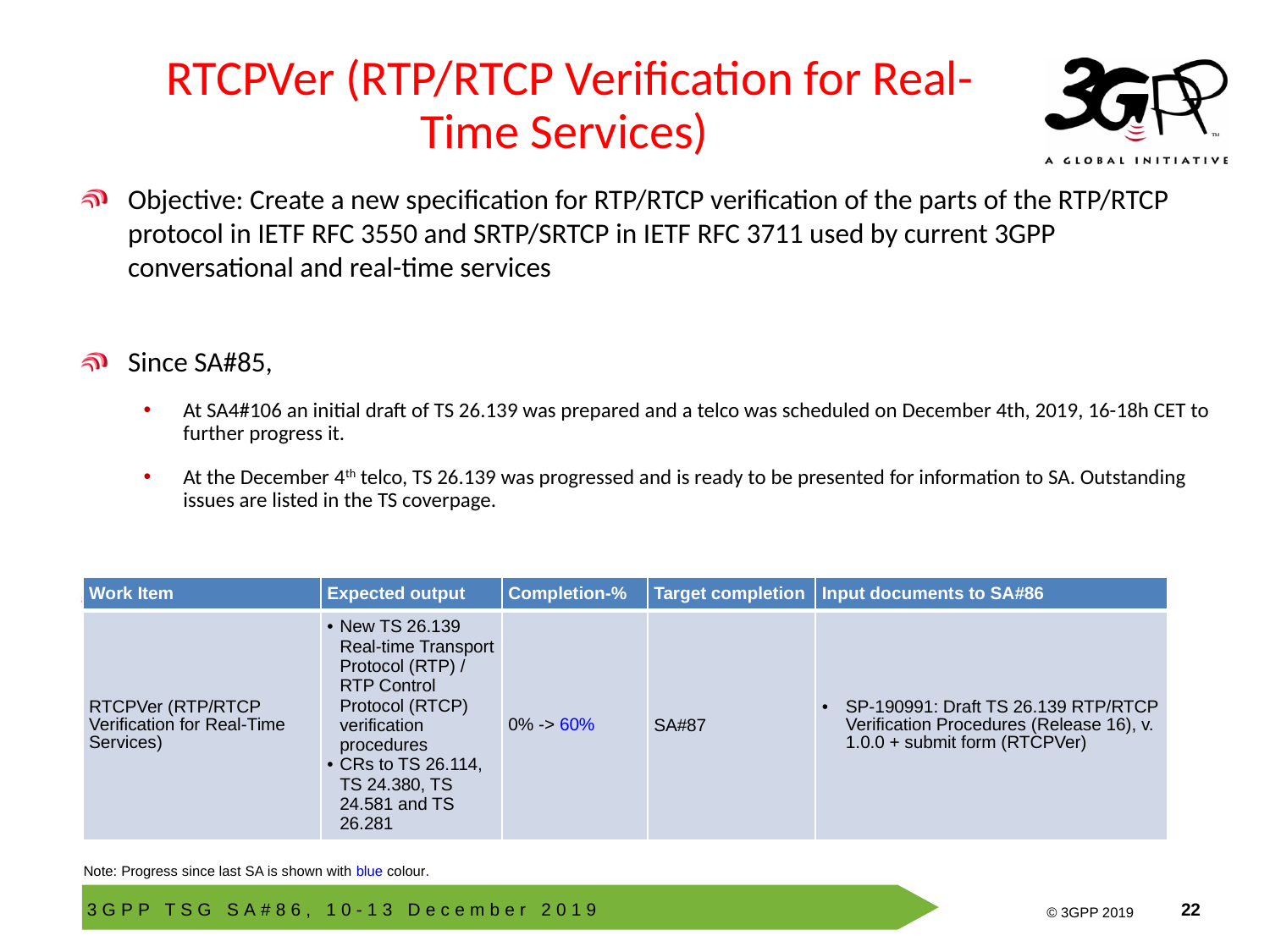

# RTCPVer (RTP/RTCP Verification for Real-Time Services)
Objective: Create a new specification for RTP/RTCP verification of the parts of the RTP/RTCP protocol in IETF RFC 3550 and SRTP/SRTCP in IETF RFC 3711 used by current 3GPP conversational and real-time services

Since SA#85,
At SA4#106 an initial draft of TS 26.139 was prepared and a telco was scheduled on December 4th, 2019, 16-18h CET to further progress it.
At the December 4th telco, TS 26.139 was progressed and is ready to be presented for information to SA. Outstanding issues are listed in the TS coverpage.

WID: SP-190639

| Work Item | Expected output | Completion-% | Target completion | Input documents to SA#86 |
| --- | --- | --- | --- | --- |
| RTCPVer (RTP/RTCP Verification for Real-Time Services) | New TS 26.139 Real-time Transport Protocol (RTP) / RTP Control Protocol (RTCP) verification procedures CRs to TS 26.114, TS 24.380, TS 24.581 and TS 26.281 | 0% -> 60% | SA#87 | SP-190991: Draft TS 26.139 RTP/RTCP Verification Procedures (Release 16), v. 1.0.0 + submit form (RTCPVer) |
Note: Progress since last SA is shown with blue colour.